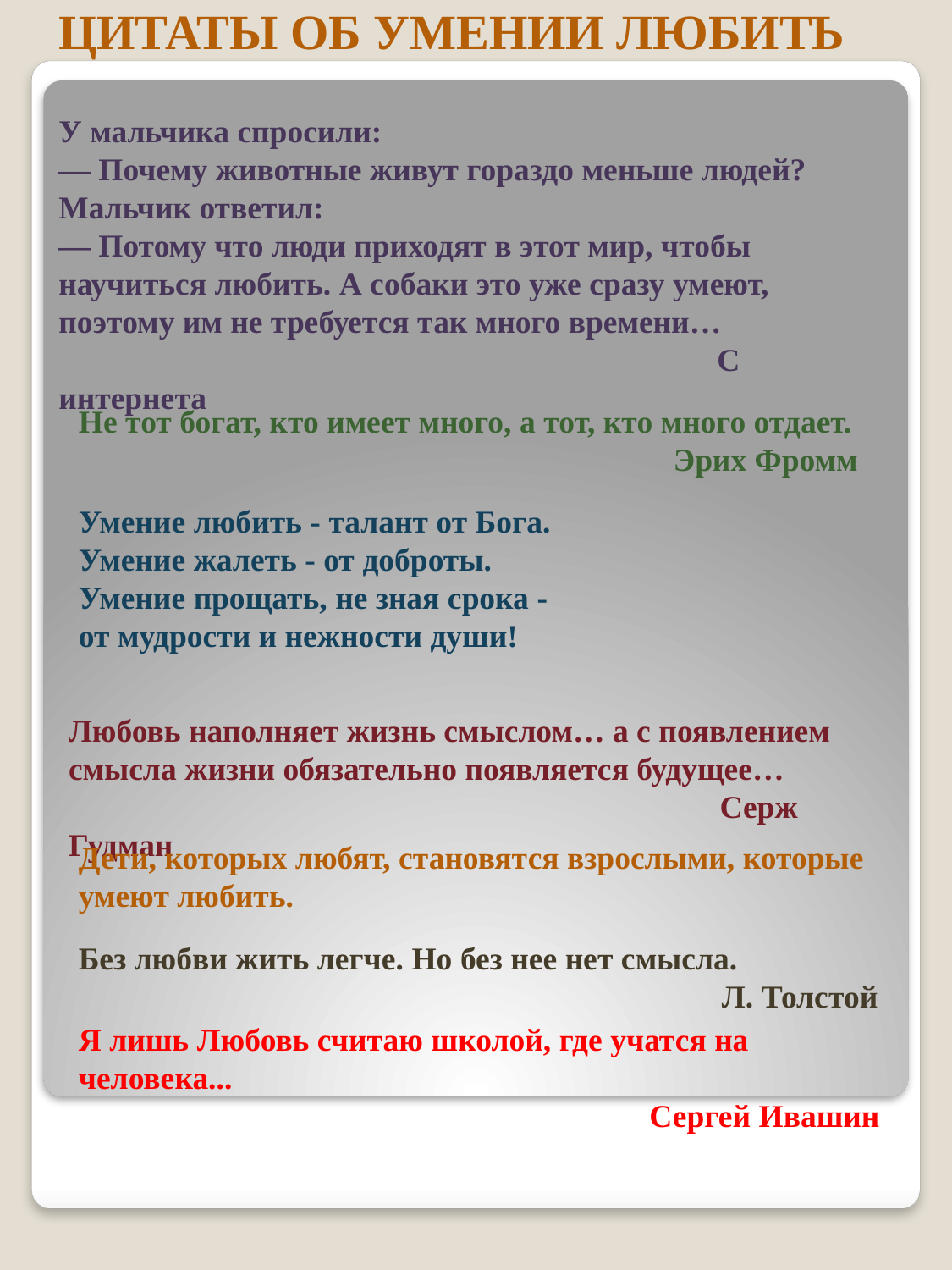

ЦИТАТЫ ОБ УМЕНИИ ЛЮБИТЬ
У мальчика спросили: 
— Почему животные живут гораздо меньше людей? 
Мальчик ответил: 
— Потому что люди приходят в этот мир, чтобы научиться любить. А собаки это уже сразу умеют, поэтому им не требуется так много времени…
                                                                                  С интернета
Не тот богат, кто имеет много, а тот, кто много отдает.
                                                                          Эрих Фромм
Умение любить - талант от Бога. Умение жалеть - от доброты. Умение прощать, не зная срока - от мудрости и нежности души!
Любовь наполняет жизнь смыслом… а с появлением смысла жизни обязательно появляется будущее…
                                                                                 Серж Гудман
Дети, которых любят, становятся взрослыми, которые умеют любить.
Без любви жить легче. Но без нее нет смысла.
                                                                                Л. Толстой
Я лишь Любовь считаю школой, где учатся на человека...
                                                                       Сергей Ивашин